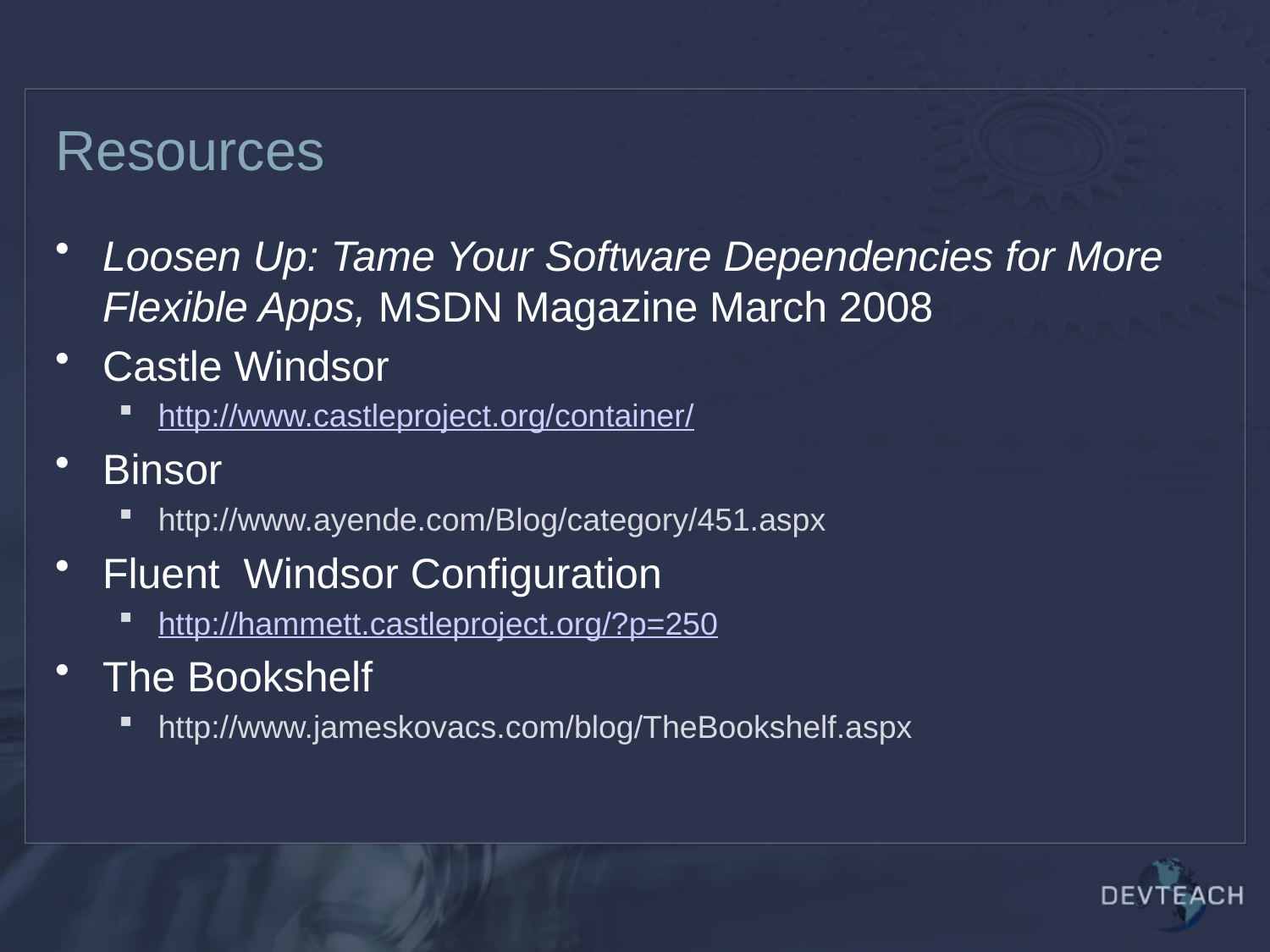

# Resources
Loosen Up: Tame Your Software Dependencies for More Flexible Apps, MSDN Magazine March 2008
Castle Windsor
http://www.castleproject.org/container/
Binsor
http://www.ayende.com/Blog/category/451.aspx
Fluent  Windsor Configuration
http://hammett.castleproject.org/?p=250
The Bookshelf
http://www.jameskovacs.com/blog/TheBookshelf.aspx